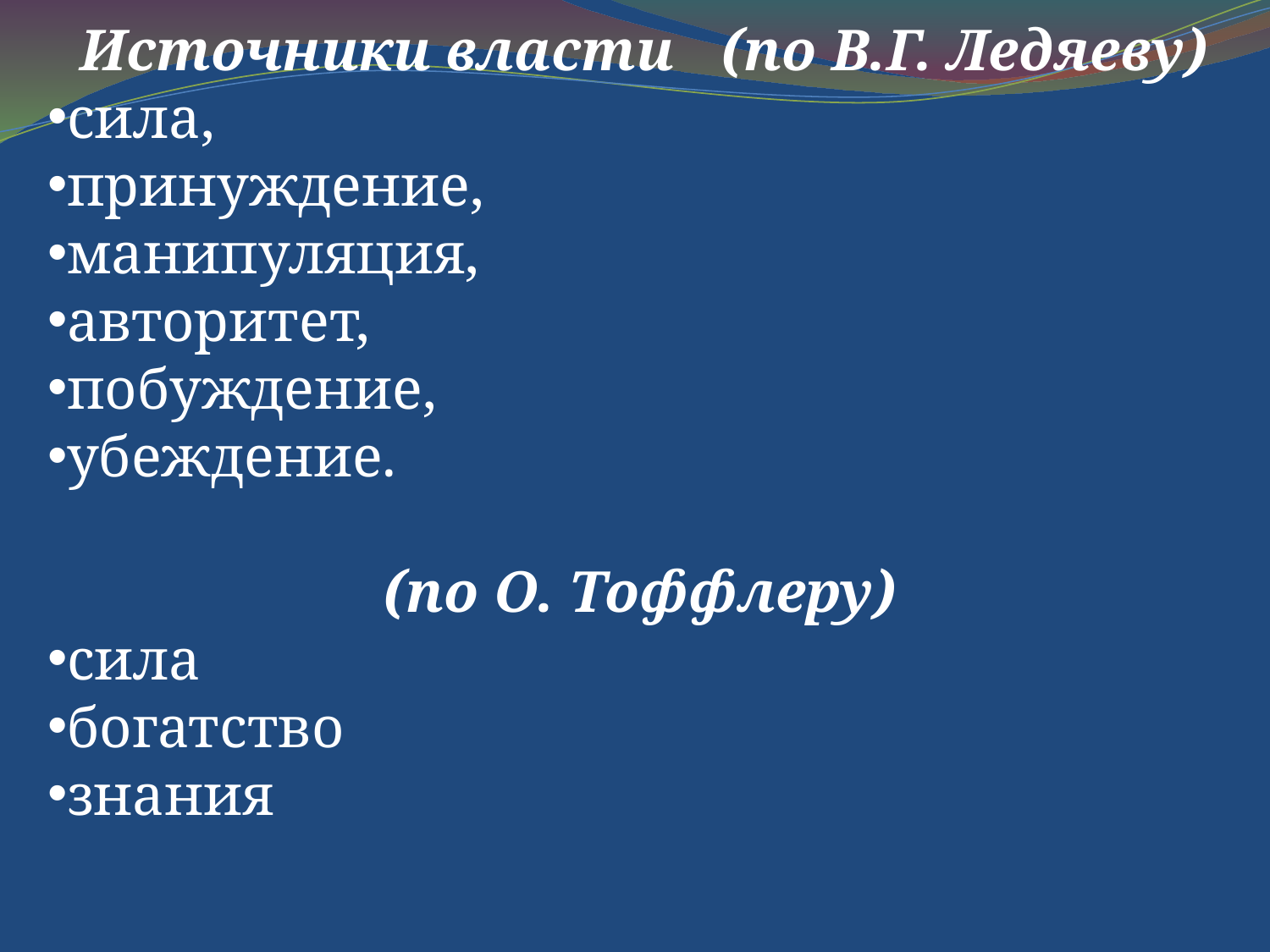

Источники власти 	 (по В.Г. Ледяеву)
сила,
принуждение,
манипуляция,
авторитет,
побуждение,
убеждение.

(по О. Тоффлеру)
сила
богатство
знания